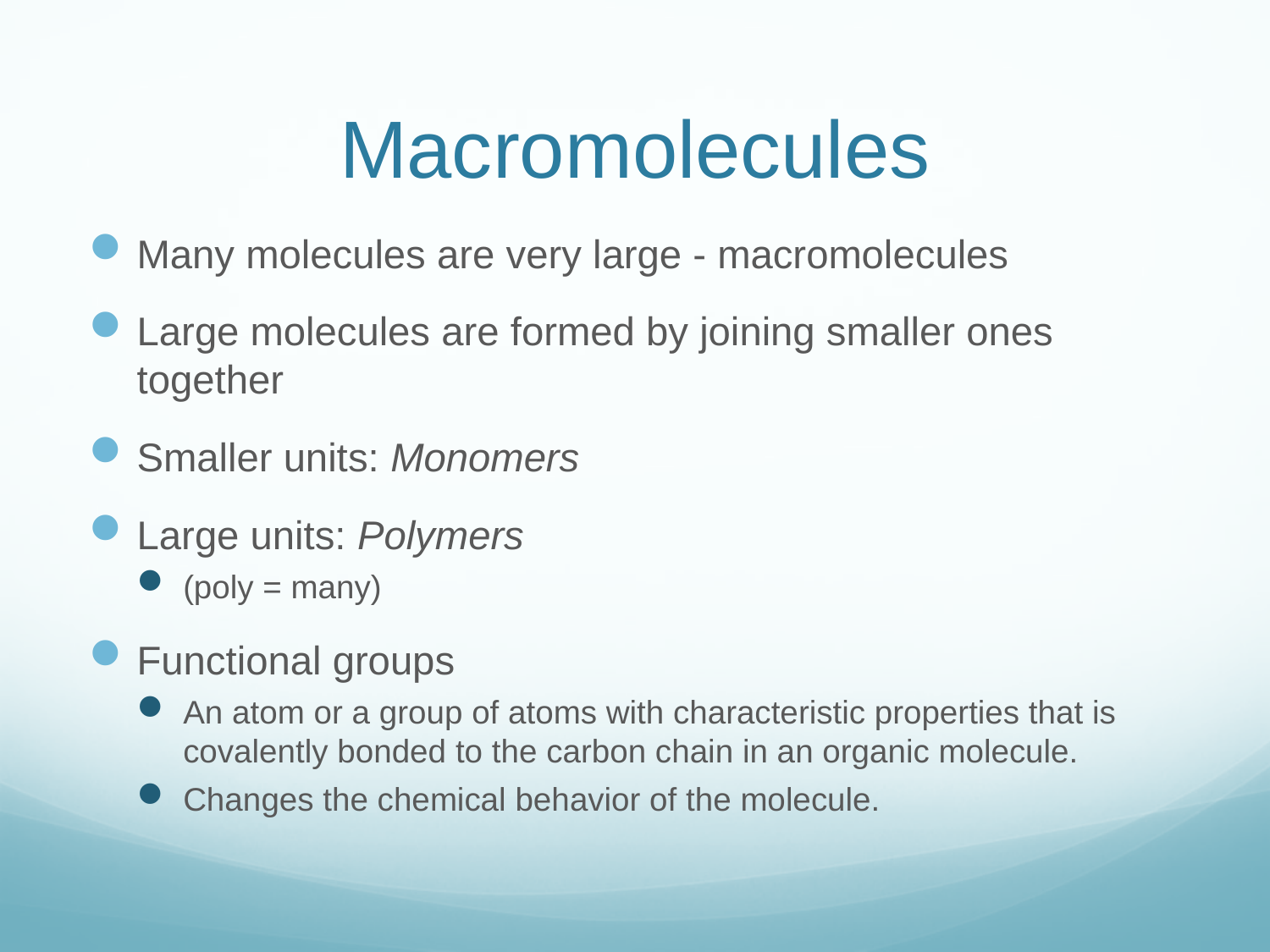

# Macromolecules
Many molecules are very large - macromolecules
Large molecules are formed by joining smaller ones together
Smaller units: Monomers
Large units: Polymers
(poly = many)
Functional groups
An atom or a group of atoms with characteristic properties that is covalently bonded to the carbon chain in an organic molecule.
Changes the chemical behavior of the molecule.